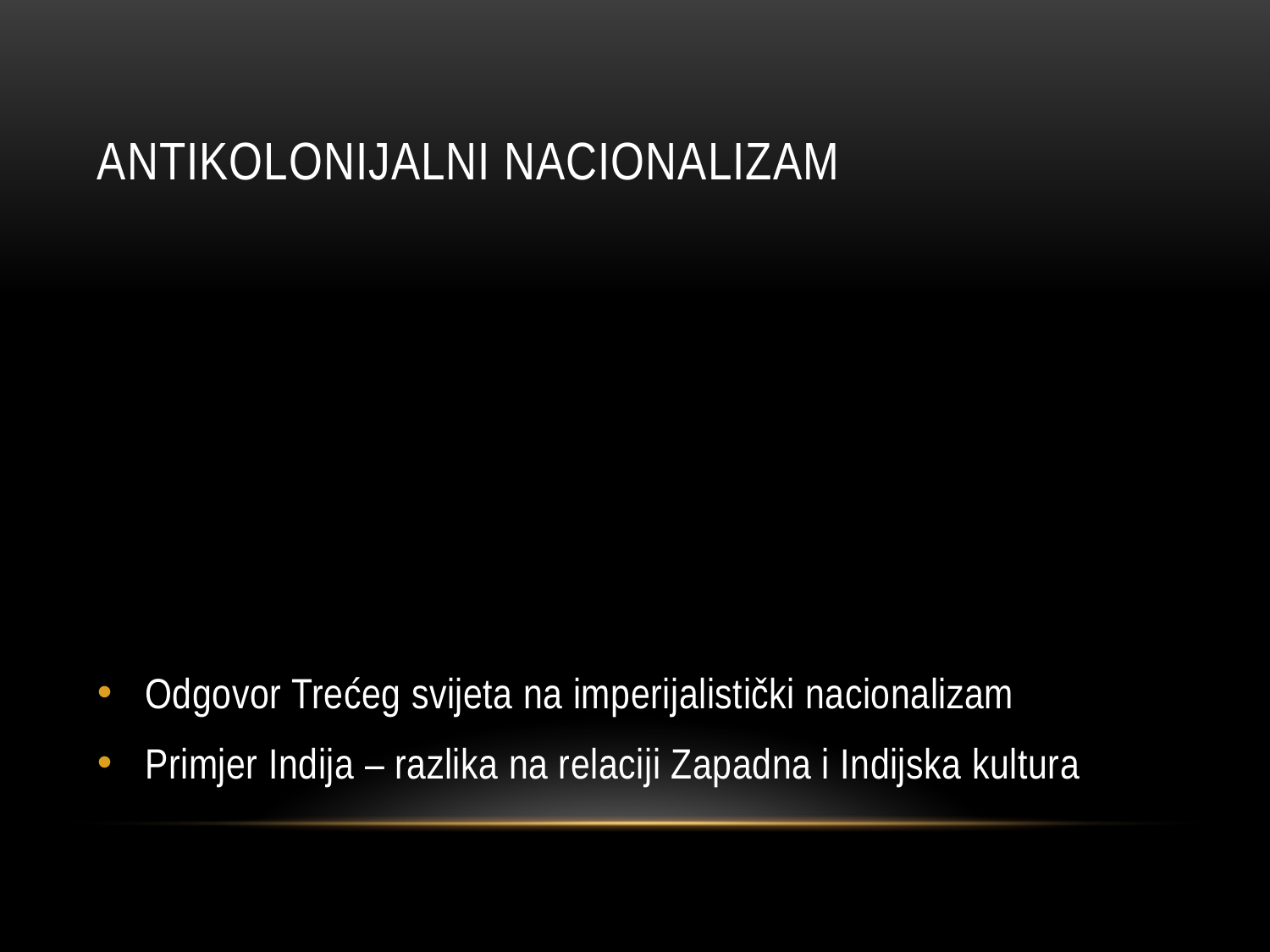

# Antikolonijalni nacionalizam
Odgovor Trećeg svijeta na imperijalistički nacionalizam
Primjer Indija – razlika na relaciji Zapadna i Indijska kultura